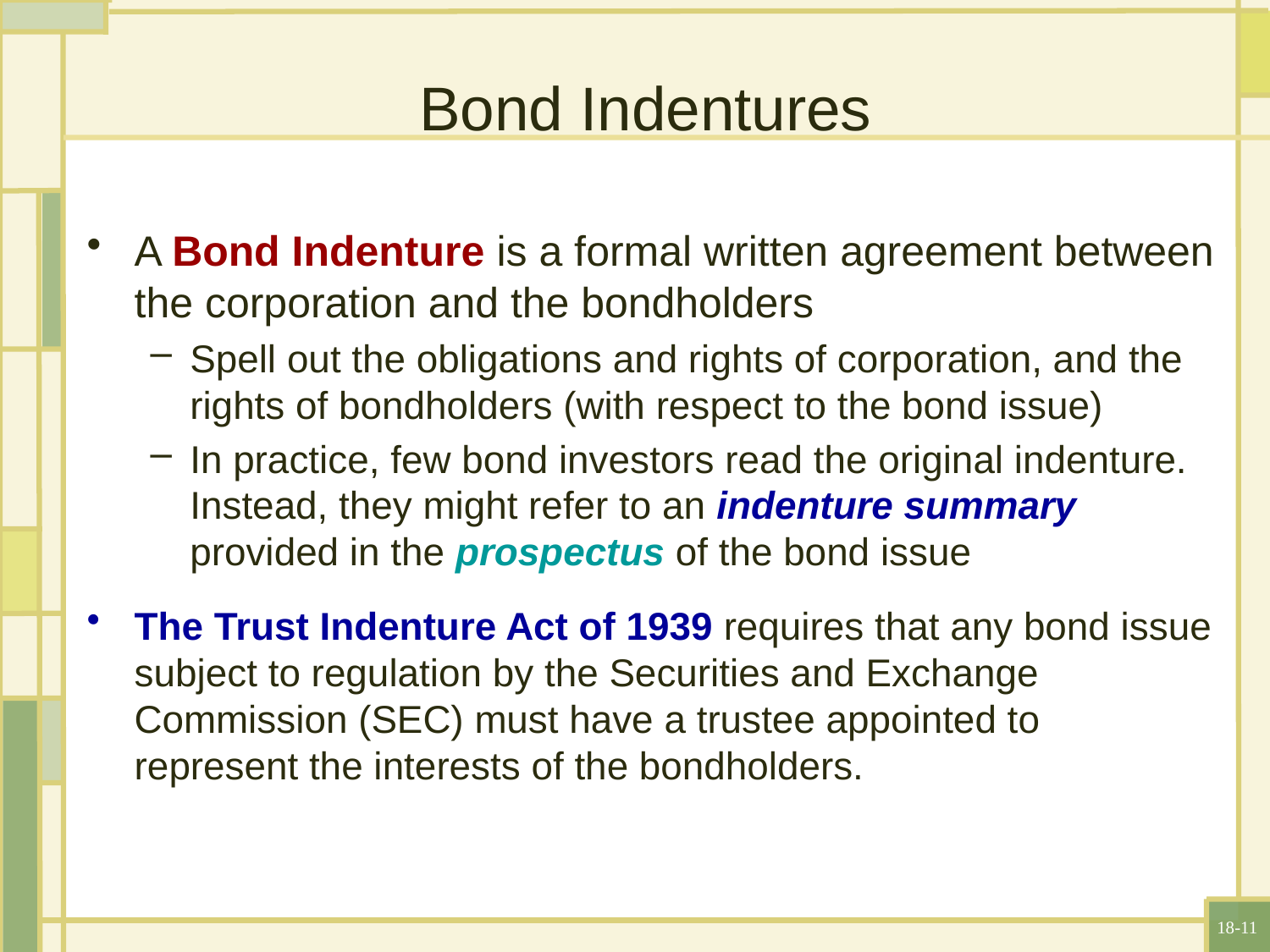

Bond Indentures

A Bond Indenture is a formal written agreement between the corporation and the bondholders
Spell out the obligations and rights of corporation, and the rights of bondholders (with respect to the bond issue)
In practice, few bond investors read the original indenture. Instead, they might refer to an indenture summary provided in the prospectus of the bond issue

The Trust Indenture Act of 1939 requires that any bond issue subject to regulation by the Securities and Exchange Commission (SEC) must have a trustee appointed to represent the interests of the bondholders.